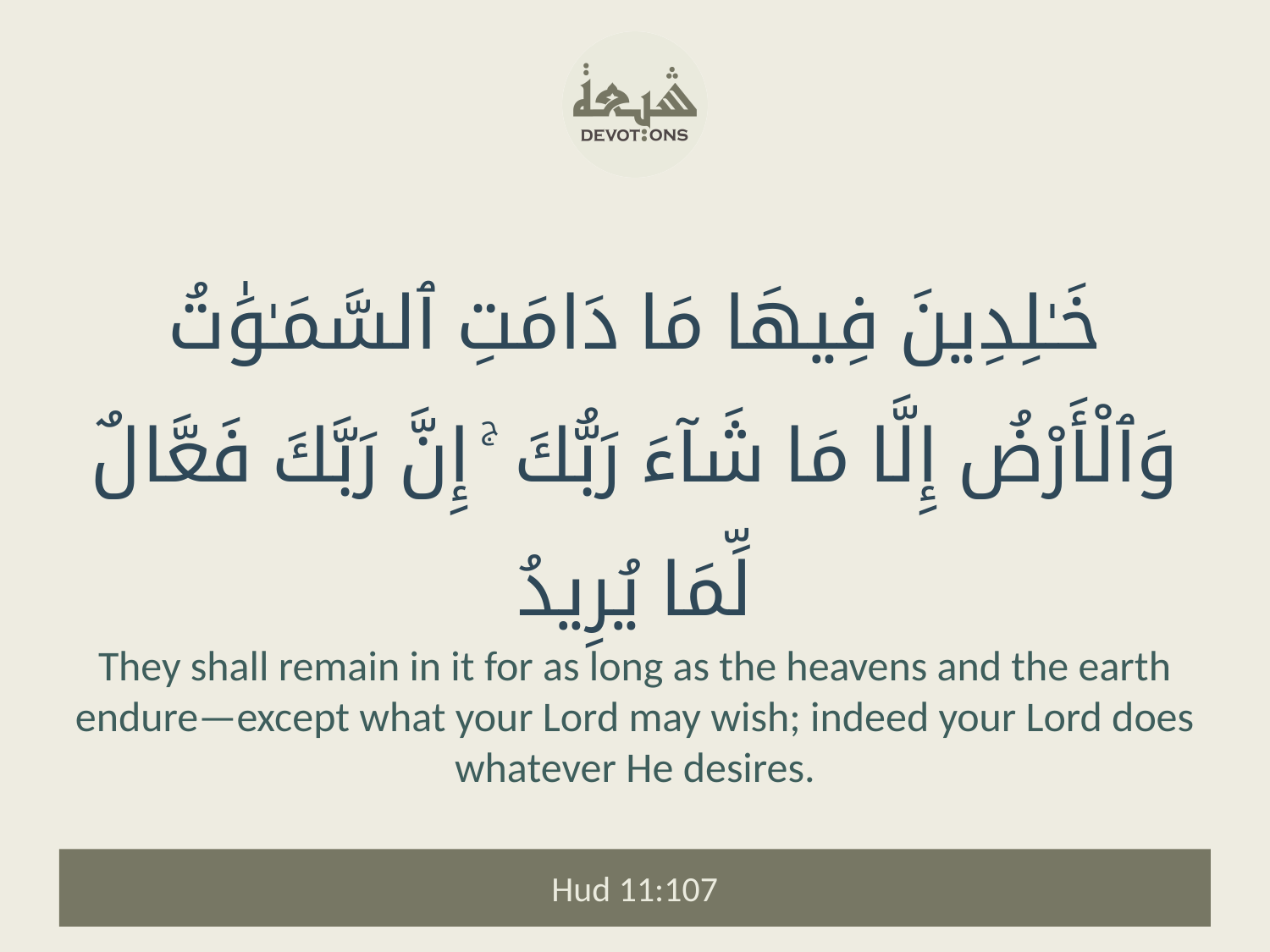

خَـٰلِدِينَ فِيهَا مَا دَامَتِ ٱلسَّمَـٰوَٰتُ وَٱلْأَرْضُ إِلَّا مَا شَآءَ رَبُّكَ ۚ إِنَّ رَبَّكَ فَعَّالٌ لِّمَا يُرِيدُ
They shall remain in it for as long as the heavens and the earth endure—except what your Lord may wish; indeed your Lord does whatever He desires.
Hud 11:107